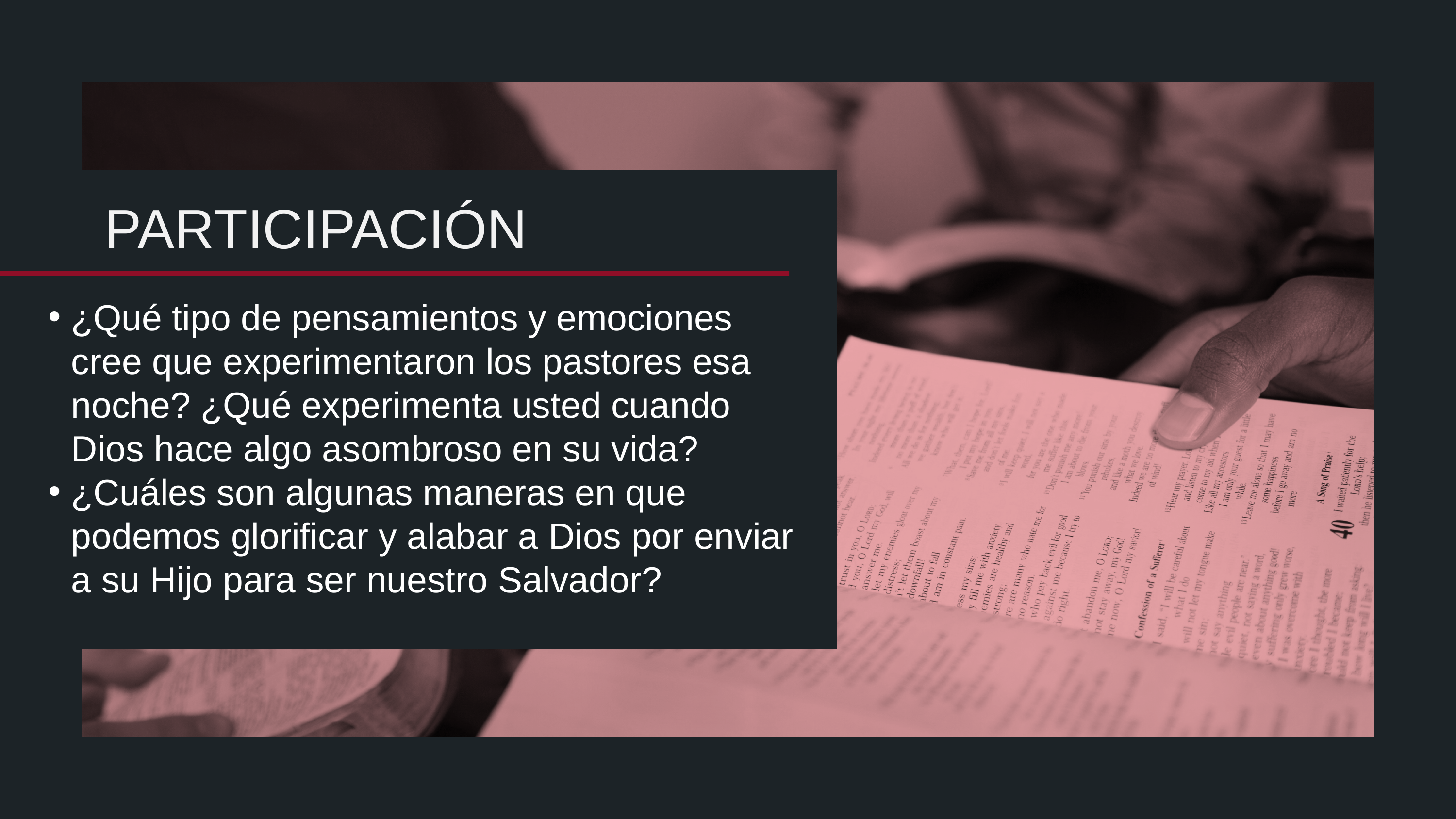

¿Qué tipo de pensamientos y emociones cree que experimentaron los pastores esa noche? ¿Qué experimenta usted cuando Dios hace algo asombroso en su vida?
¿Cuáles son algunas maneras en que podemos glorificar y alabar a Dios por enviar a su Hijo para ser nuestro Salvador?